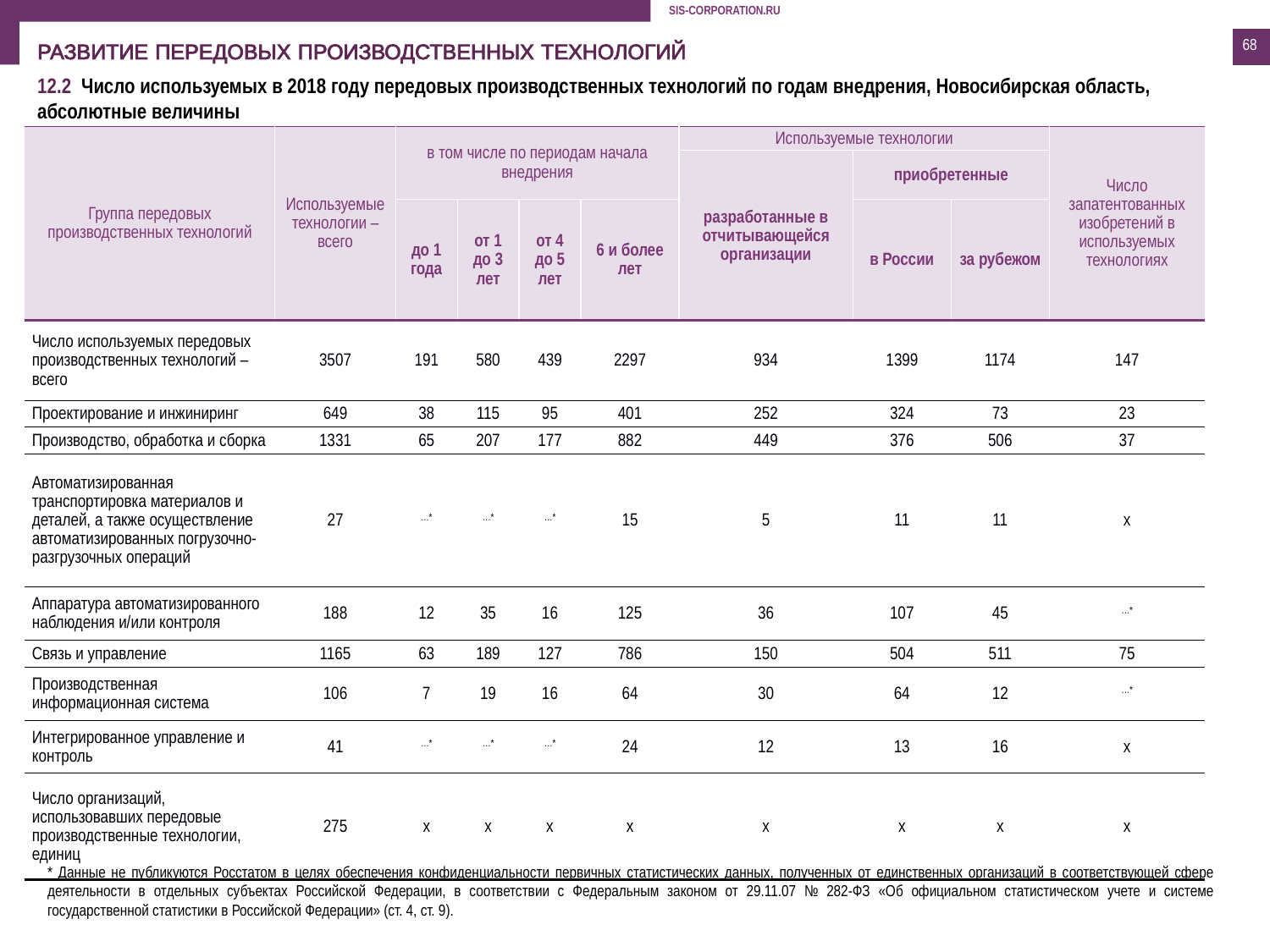

68
Развитие передовых производственных технологий
12.2  Число используемых в 2018 году передовых производственных технологий по годам внедрения, Новосибирская область, абсолютные величины
| Группа передовых производственных технологий | Используемые технологии – всего | в том числе по периодам начала внедрения |  |  |  | Используемые технологии |  |  | Число запатентованных изобретений в используемых технологиях |
| --- | --- | --- | --- | --- | --- | --- | --- | --- | --- |
|  |  |  |  |  |  | разработанные в отчитывающейся организации | приобретенные |  |  |
|  |  | до 1 года | от 1 до 3 лет | от 4 до 5 лет | 6 и более лет |  | в России | за рубежом |  |
| Число используемых передовых производственных технологий – всего | 3507 | 191 | 580 | 439 | 2297 | 934 | 1399 | 1174 | 147 |
| Проектирование и инжиниринг | 649 | 38 | 115 | 95 | 401 | 252 | 324 | 73 | 23 |
| Производство, обработка и сборка | 1331 | 65 | 207 | 177 | 882 | 449 | 376 | 506 | 37 |
| Автоматизированная транспортировка материалов и деталей, а также осуществление автоматизированных погрузочно-разгрузочных операций | 27 | …\* | …\* | …\* | 15 | 5 | 11 | 11 | х |
| Аппаратура автоматизированного наблюдения и/или контроля | 188 | 12 | 35 | 16 | 125 | 36 | 107 | 45 | …\* |
| Связь и управление | 1165 | 63 | 189 | 127 | 786 | 150 | 504 | 511 | 75 |
| Производственная информационная система | 106 | 7 | 19 | 16 | 64 | 30 | 64 | 12 | …\* |
| Интегрированное управление и контроль | 41 | …\* | …\* | …\* | 24 | 12 | 13 | 16 | х |
| Число организаций, использовавших передовые производственные технологии, единиц | 275 | х | х | х | х | х | х | х | х |
* Данные не публикуются Росстатом в целях обеспечения конфиденциальности первичных статистических данных, полученных от единственных организаций в соответствующей сфере деятельности в отдельных субъектах Российской Федерации, в соответствии с Федеральным законом от 29.11.07 № 282-ФЗ «Об официальном статистическом учете и системе государственной статистики в Российской Федерации» (ст. 4, ст. 9).